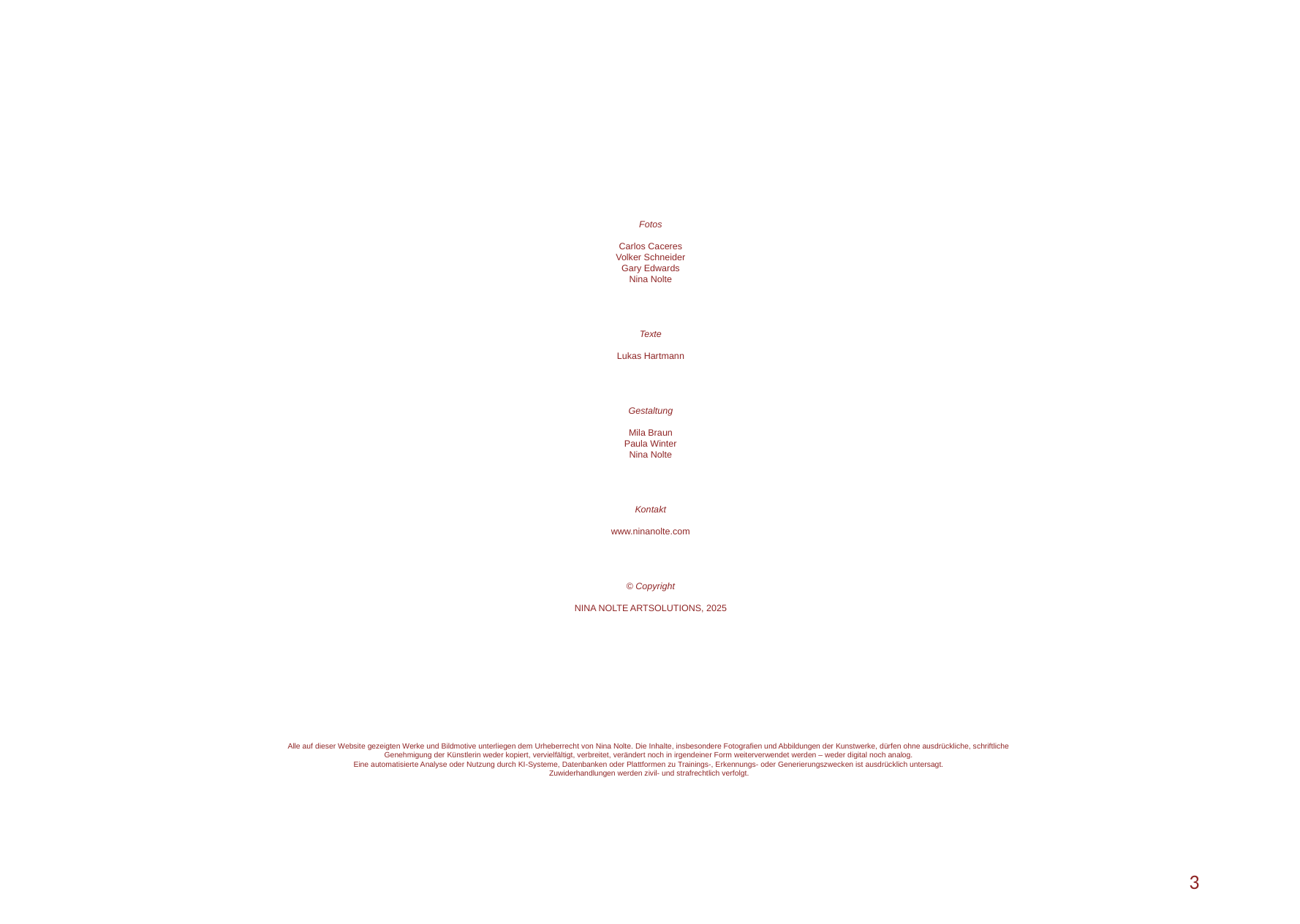

Fotos

Carlos Caceres
Volker Schneider
Gary Edwards
Nina Nolte

Texte

Lukas Hartmann

Gestaltung

Mila Braun
Paula Winter
Nina Nolte

Kontakt

www.ninanolte.com

© Copyright

NINA NOLTE ARTSOLUTIONS, 2025

Alle auf dieser Website gezeigten Werke und Bildmotive unterliegen dem Urheberrecht von Nina Nolte. Die Inhalte, insbesondere Fotografien und Abbildungen der Kunstwerke, dürfen ohne ausdrückliche, schriftliche Genehmigung der Künstlerin weder kopiert, vervielfältigt, verbreitet, verändert noch in irgendeiner Form weiterverwendet werden – weder digital noch analog.
Eine automatisierte Analyse oder Nutzung durch KI-Systeme, Datenbanken oder Plattformen zu Trainings-, Erkennungs- oder Generierungszwecken ist ausdrücklich untersagt.
Zuwiderhandlungen werden zivil- und strafrechtlich verfolgt.

3